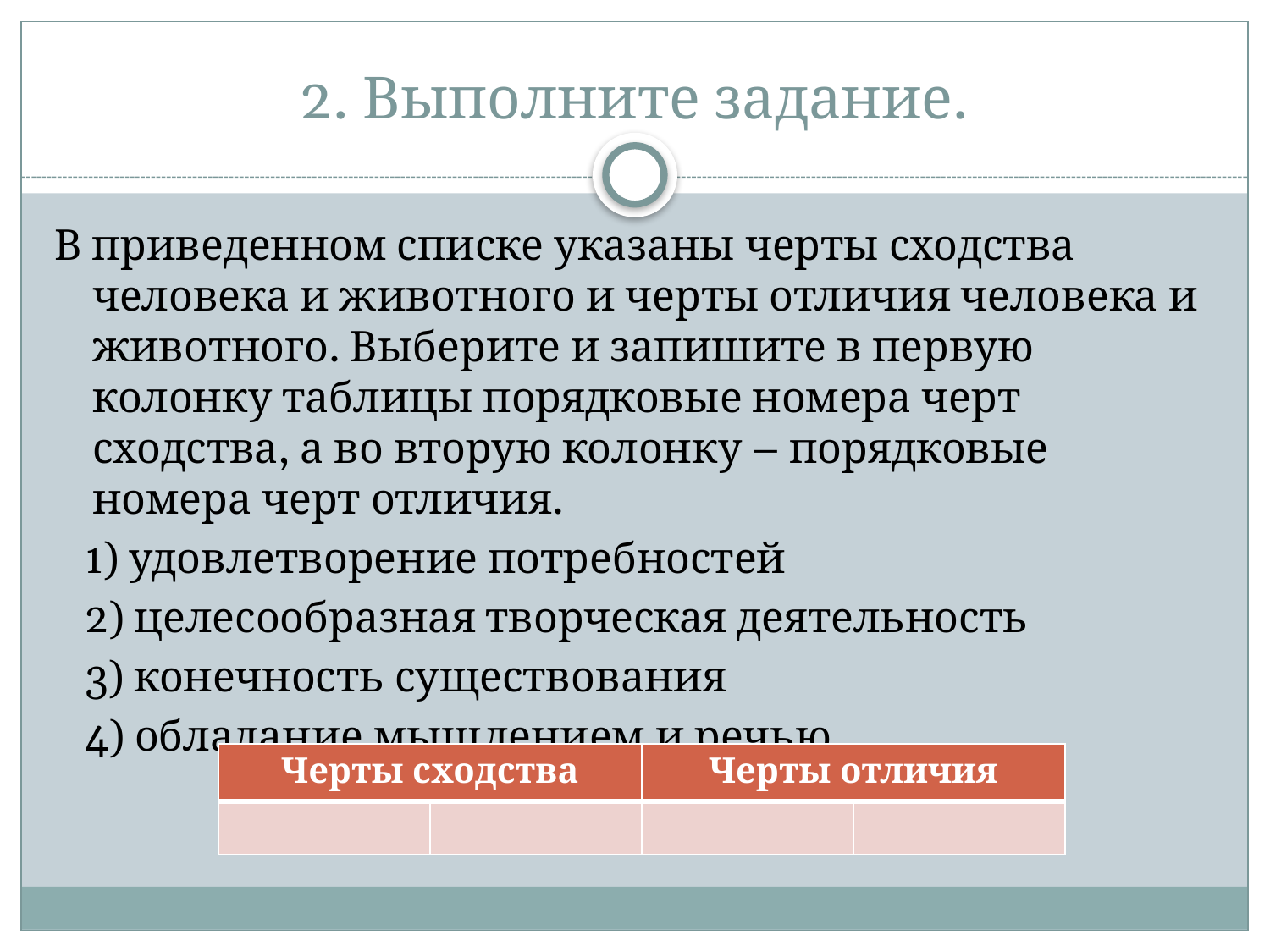

# 2. Выполните задание.
В приведенном списке указаны черты сходства человека и животного и черты отличия человека и животного. Выберите и запишите в первую колонку таблицы порядковые номера черт сходства, а во вторую колонку – порядковые номера черт отличия.
   1) удовлетворение потребностей
   2) целесообразная творческая деятельность
   3) конечность существования
   4) обладание мышлением и речью

| Черты сходства |  | Черты отличия |  |
| --- | --- | --- | --- |
|  |  |  |  |